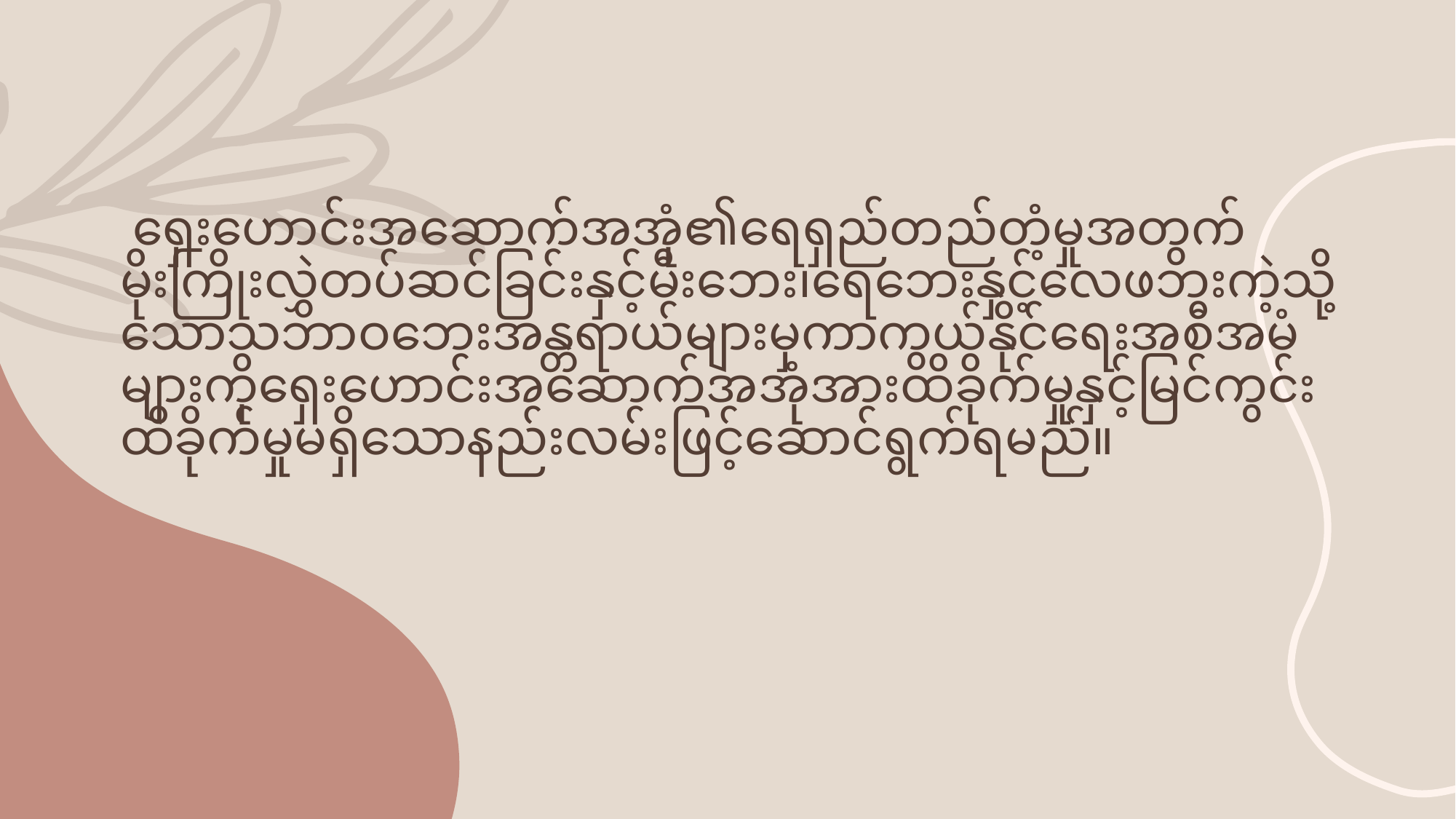

# ရှေးဟောင်းအဆောက်အအုံ၏ရေရှည်တည်တံ့မှုအတွက်မိုးကြိုးလွှဲတပ်ဆင်ခြင်းနှင့်မီးဘေး၊ရေဘေးနှင့်လေဖဘးကဲ့သို့သောသဘာဝဘေးအန္တရာယ်များမှကာကွယ်နိုင်ရေးအစီအမံများကိုရှေးဟောင်းအဆောက်အအုံအားထိခိုက်မှုနှင့်မြင်ကွင်းထိခိုက်မှုမရှိသောနည်းလမ်းဖြင့်ဆောင်ရွက်ရမည်။